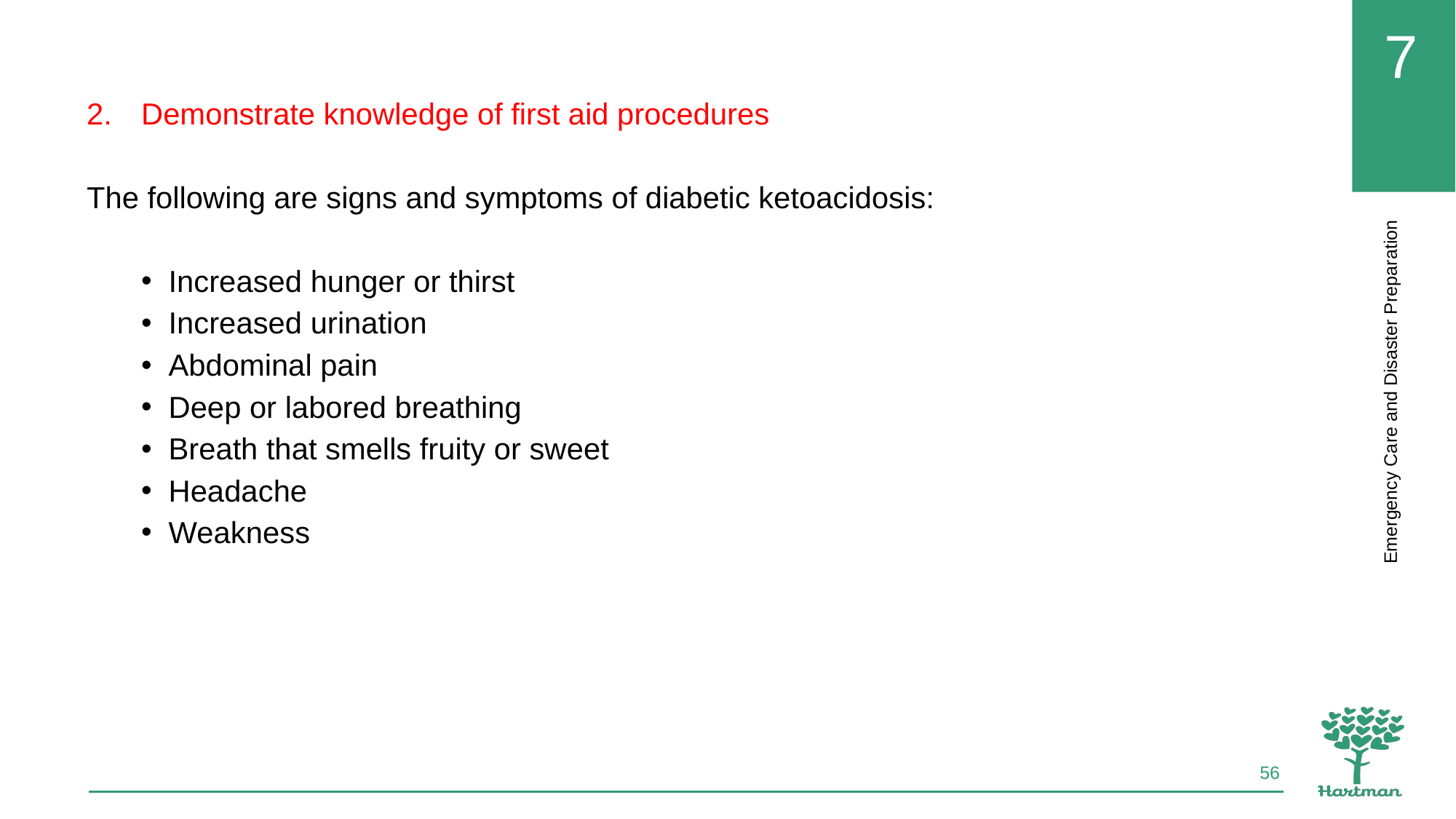

Demonstrate knowledge of first aid procedures

The following are signs and symptoms of diabetic ketoacidosis:

Increased hunger or thirst
Increased urination
Abdominal pain
Deep or labored breathing
Breath that smells fruity or sweet
Headache
Weakness

56